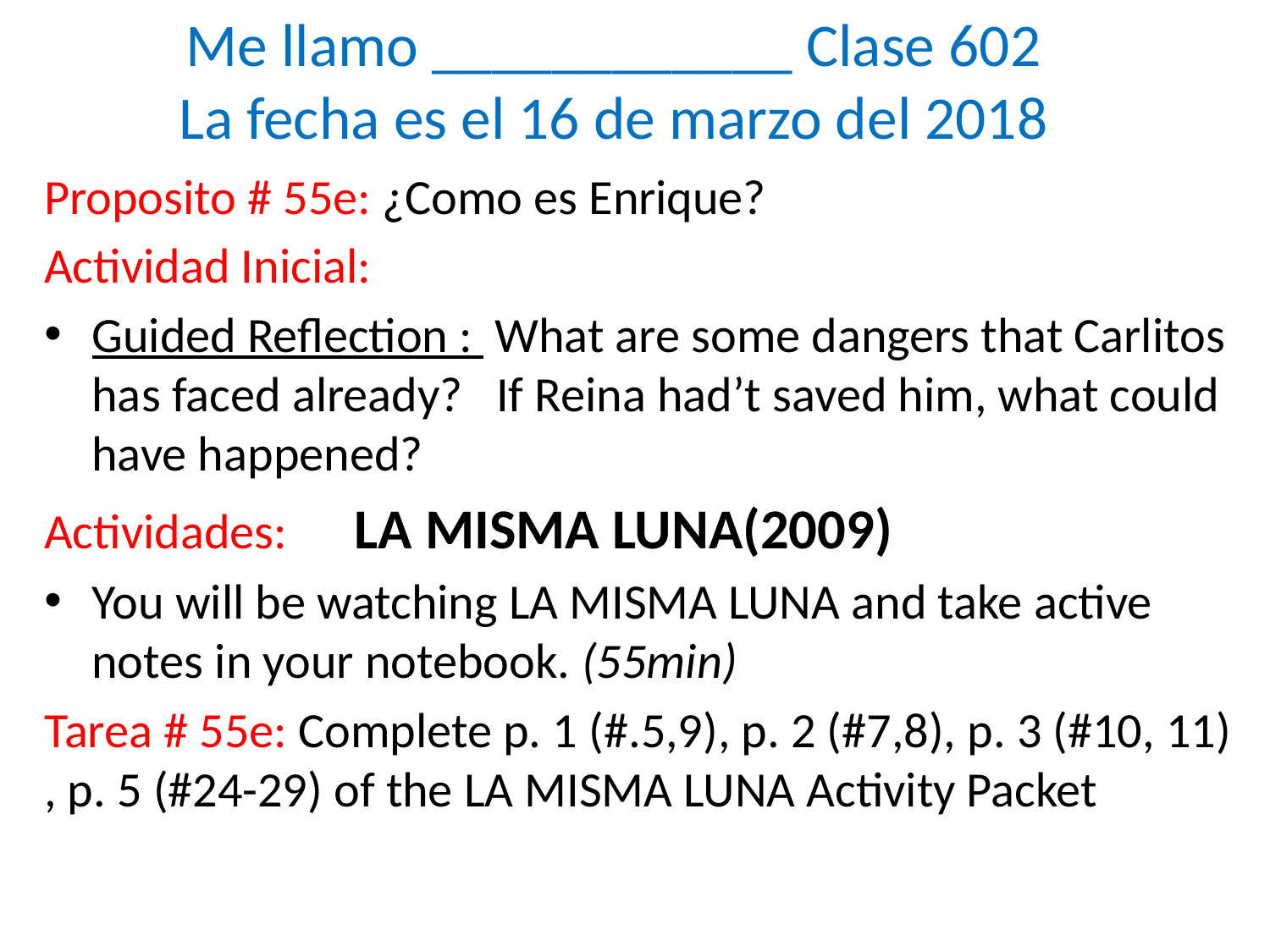

Me llamo ____________ Clase 602
La fecha es el 16 de marzo del 2018
Proposito # 55e: ¿Como es Enrique?
Actividad Inicial:
Guided Reflection :  What are some dangers that Carlitos has faced already?   If Reina had’t saved him, what could have happened?
Actividades:      LA MISMA LUNA(2009)
You will be watching LA MISMA LUNA and take active notes in your notebook. (55min)
Tarea # 55e: Complete p. 1 (#.5,9), p. 2 (#7,8), p. 3 (#10, 11) , p. 5 (#24-29) of the LA MISMA LUNA Activity Packet